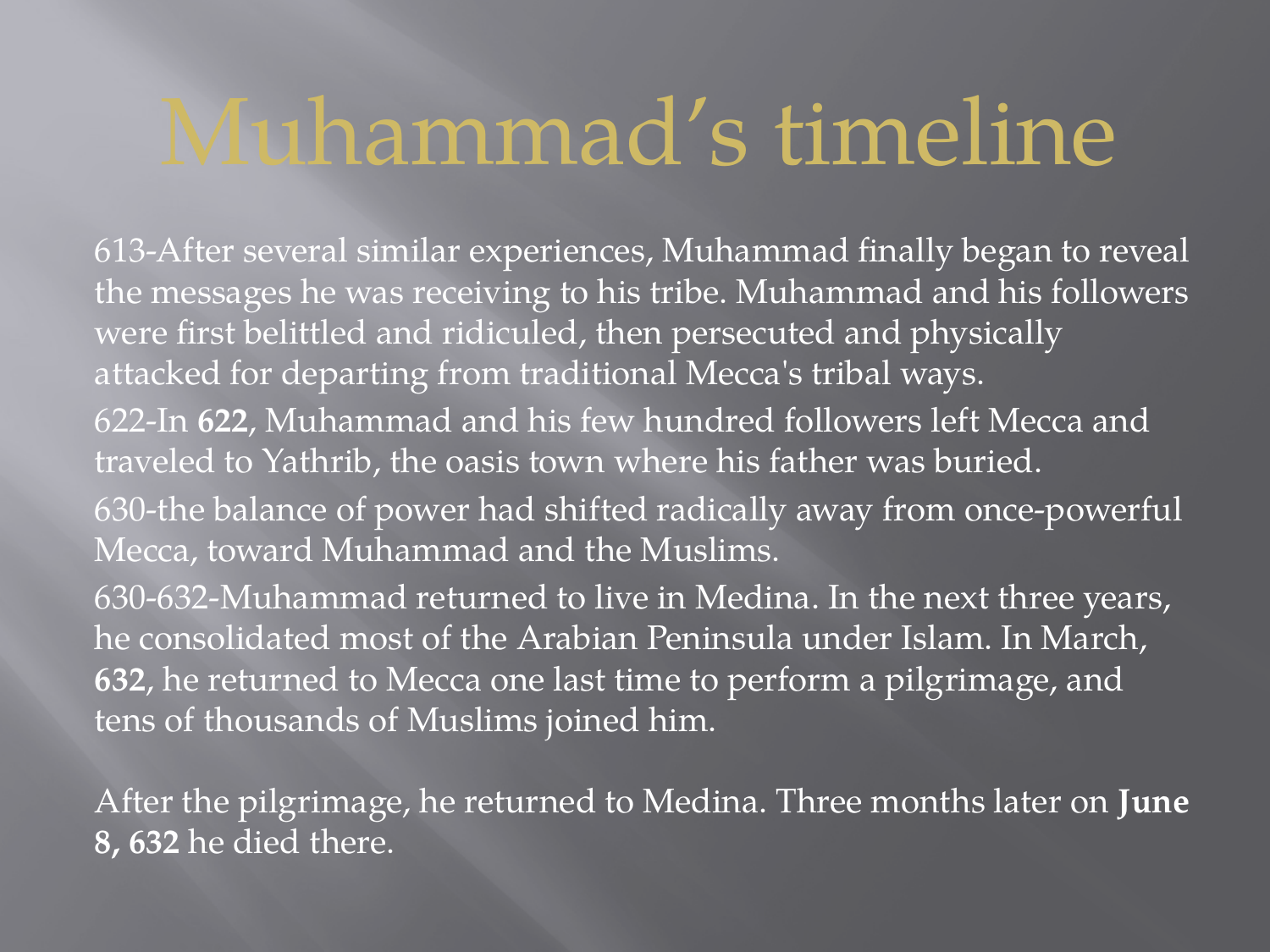

Muhammad’s timeline
613-After several similar experiences, Muhammad finally began to reveal the messages he was receiving to his tribe. Muhammad and his followers were first belittled and ridiculed, then persecuted and physically attacked for departing from traditional Mecca's tribal ways.
622-In 622, Muhammad and his few hundred followers left Mecca and traveled to Yathrib, the oasis town where his father was buried.
630-the balance of power had shifted radically away from once-powerful Mecca, toward Muhammad and the Muslims.
630-632-Muhammad returned to live in Medina. In the next three years, he consolidated most of the Arabian Peninsula under Islam. In March, 632, he returned to Mecca one last time to perform a pilgrimage, and tens of thousands of Muslims joined him.
After the pilgrimage, he returned to Medina. Three months later on June 8, 632 he died there.